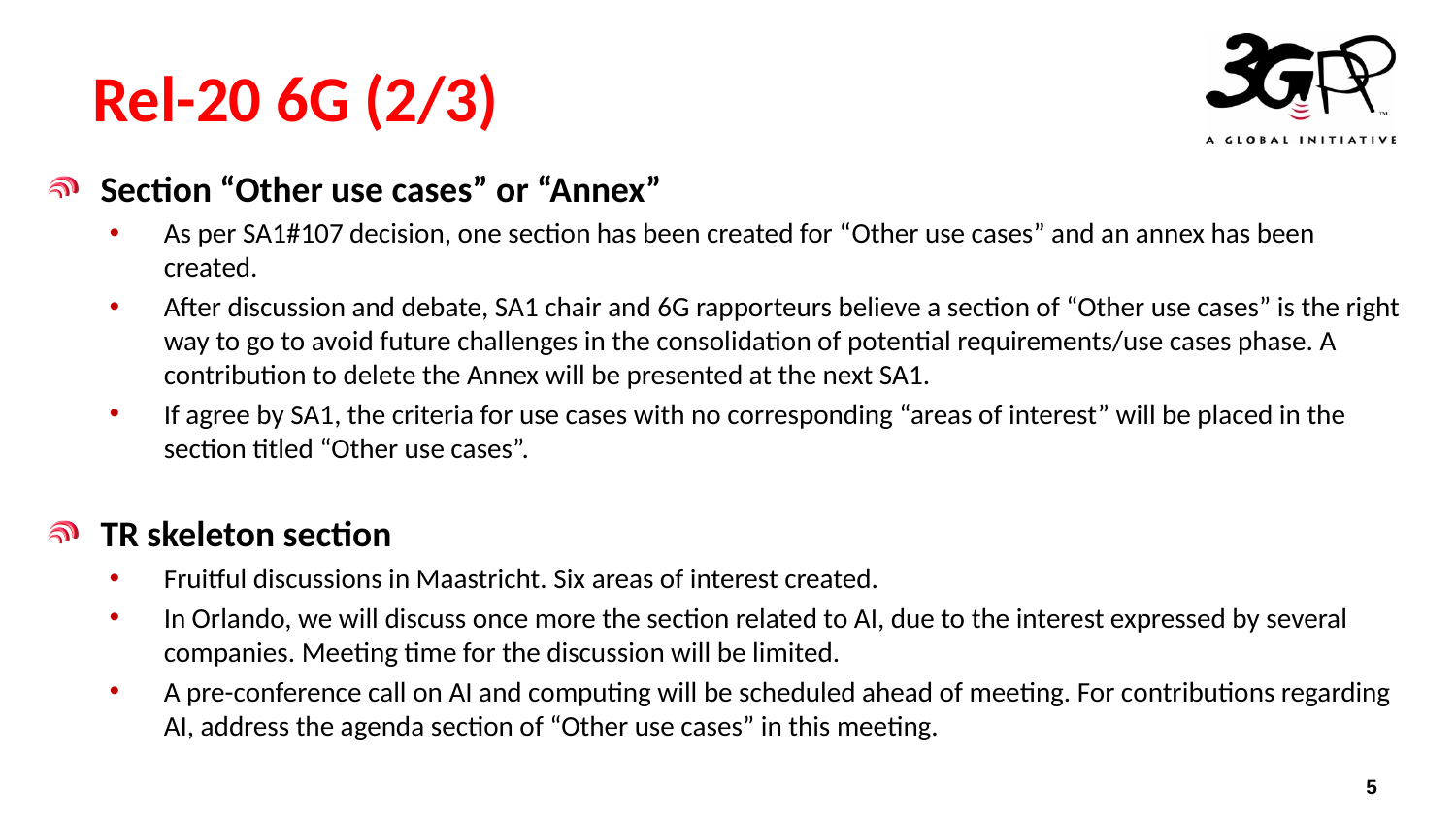

# Rel-20 6G (2/3)
Section “Other use cases” or “Annex”
As per SA1#107 decision, one section has been created for “Other use cases” and an annex has been created.
After discussion and debate, SA1 chair and 6G rapporteurs believe a section of “Other use cases” is the right way to go to avoid future challenges in the consolidation of potential requirements/use cases phase. A contribution to delete the Annex will be presented at the next SA1.
If agree by SA1, the criteria for use cases with no corresponding “areas of interest” will be placed in the section titled “Other use cases”.

TR skeleton section
Fruitful discussions in Maastricht. Six areas of interest created.
In Orlando, we will discuss once more the section related to AI, due to the interest expressed by several companies. Meeting time for the discussion will be limited.
A pre-conference call on AI and computing will be scheduled ahead of meeting. For contributions regarding AI, address the agenda section of “Other use cases” in this meeting.